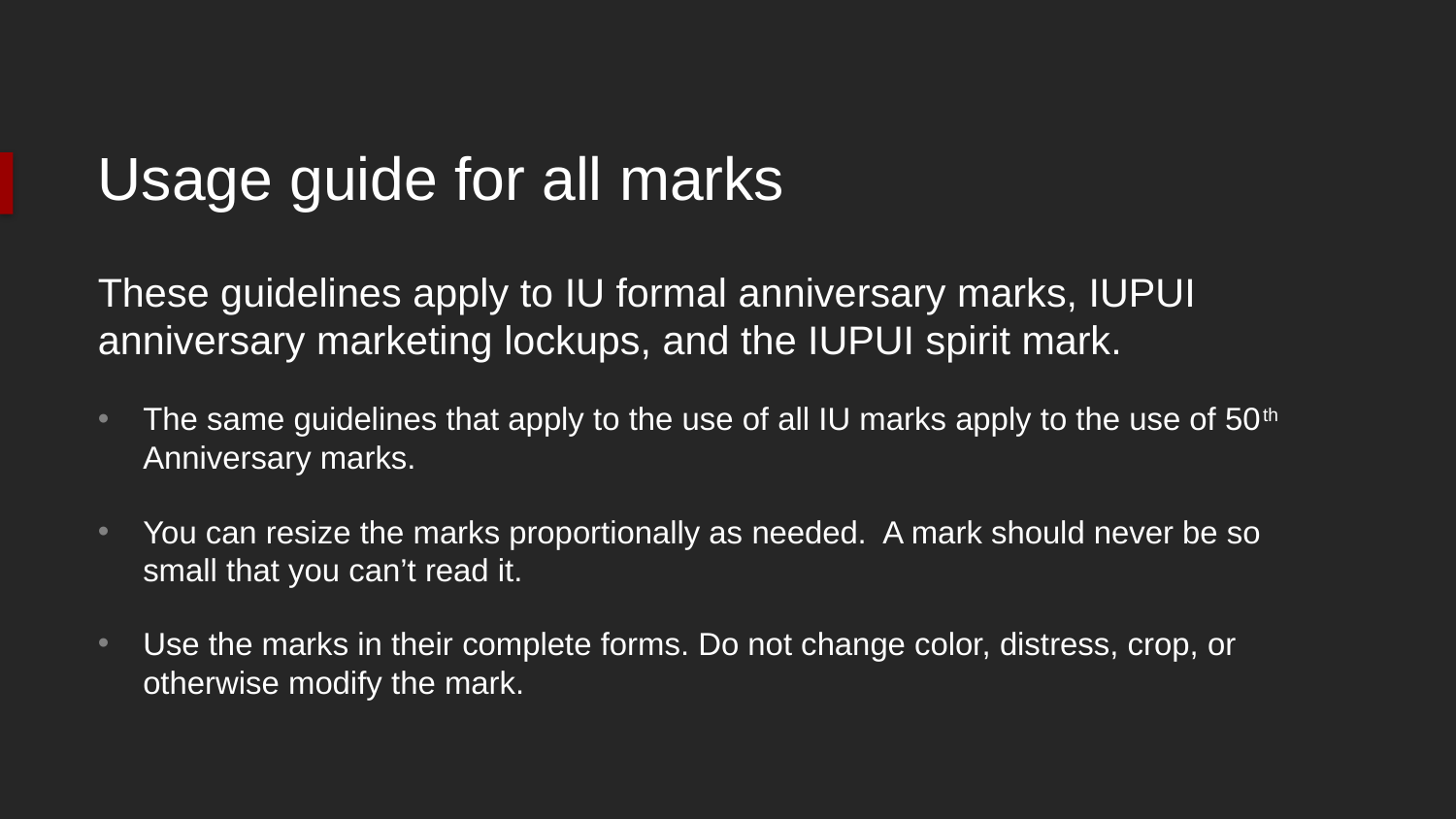

# Usage guide for all marks
These guidelines apply to IU formal anniversary marks, IUPUI anniversary marketing lockups, and the IUPUI spirit mark.
The same guidelines that apply to the use of all IU marks apply to the use of 50th Anniversary marks.
You can resize the marks proportionally as needed.  A mark should never be so small that you can’t read it.
Use the marks in their complete forms. Do not change color, distress, crop, or otherwise modify the mark.